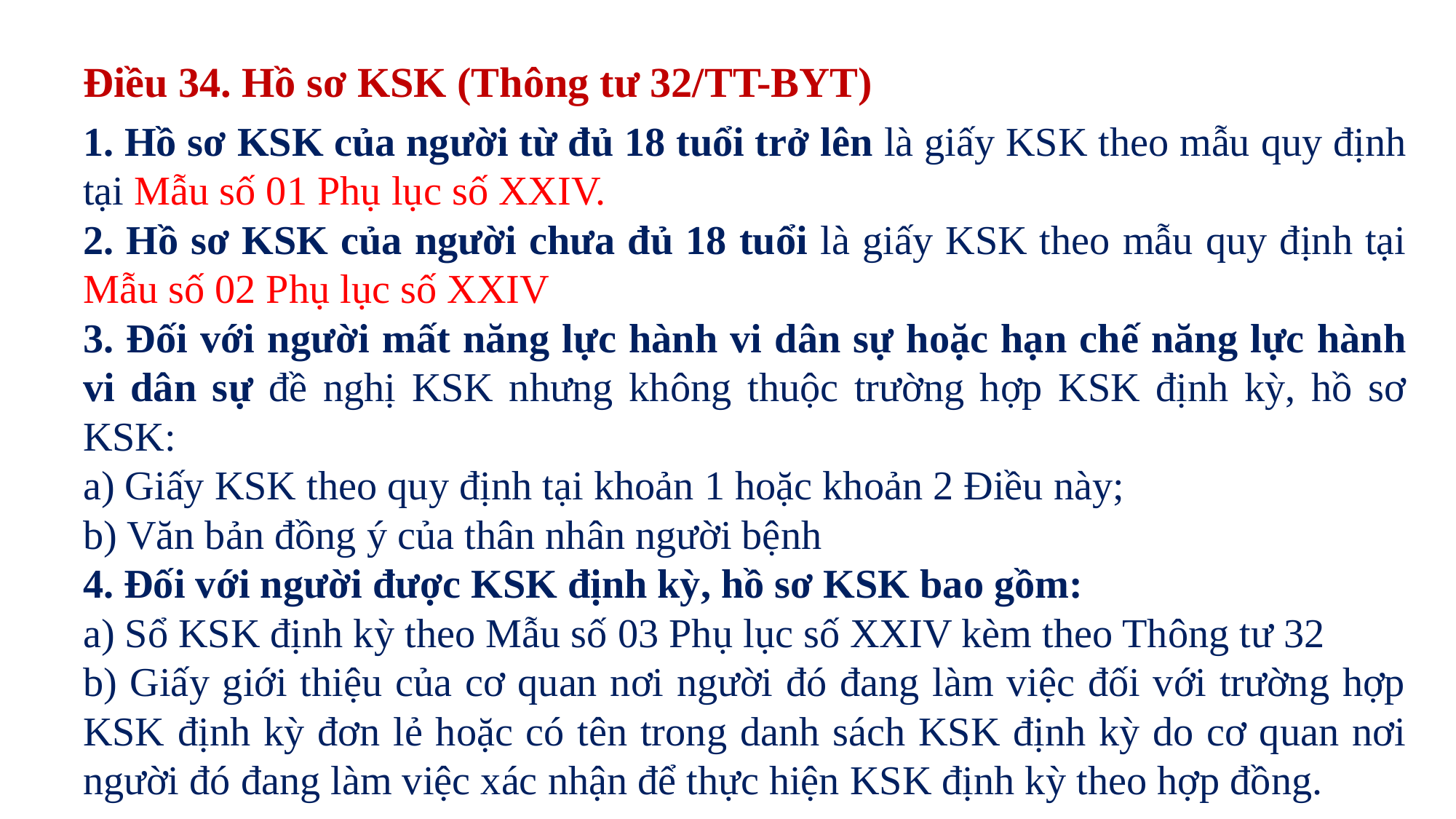

Điều 34. Hồ sơ KSK (Thông tư 32/TT-BYT)
1. Hồ sơ KSK của người từ đủ 18 tuổi trở lên là giấy KSK theo mẫu quy định tại Mẫu số 01 Phụ lục số XXIV.
2. Hồ sơ KSK của người chưa đủ 18 tuổi là giấy KSK theo mẫu quy định tại Mẫu số 02 Phụ lục số XXIV
3. Đối với người mất năng lực hành vi dân sự hoặc hạn chế năng lực hành vi dân sự đề nghị KSK nhưng không thuộc trường hợp KSK định kỳ, hồ sơ KSK:
a) Giấy KSK theo quy định tại khoản 1 hoặc khoản 2 Điều này;
b) Văn bản đồng ý của thân nhân người bệnh
4. Đối với người được KSK định kỳ, hồ sơ KSK bao gồm:
a) Sổ KSK định kỳ theo Mẫu số 03 Phụ lục số XXIV kèm theo Thông tư 32
b) Giấy giới thiệu của cơ quan nơi người đó đang làm việc đối với trường hợp KSK định kỳ đơn lẻ hoặc có tên trong danh sách KSK định kỳ do cơ quan nơi người đó đang làm việc xác nhận để thực hiện KSK định kỳ theo hợp đồng.